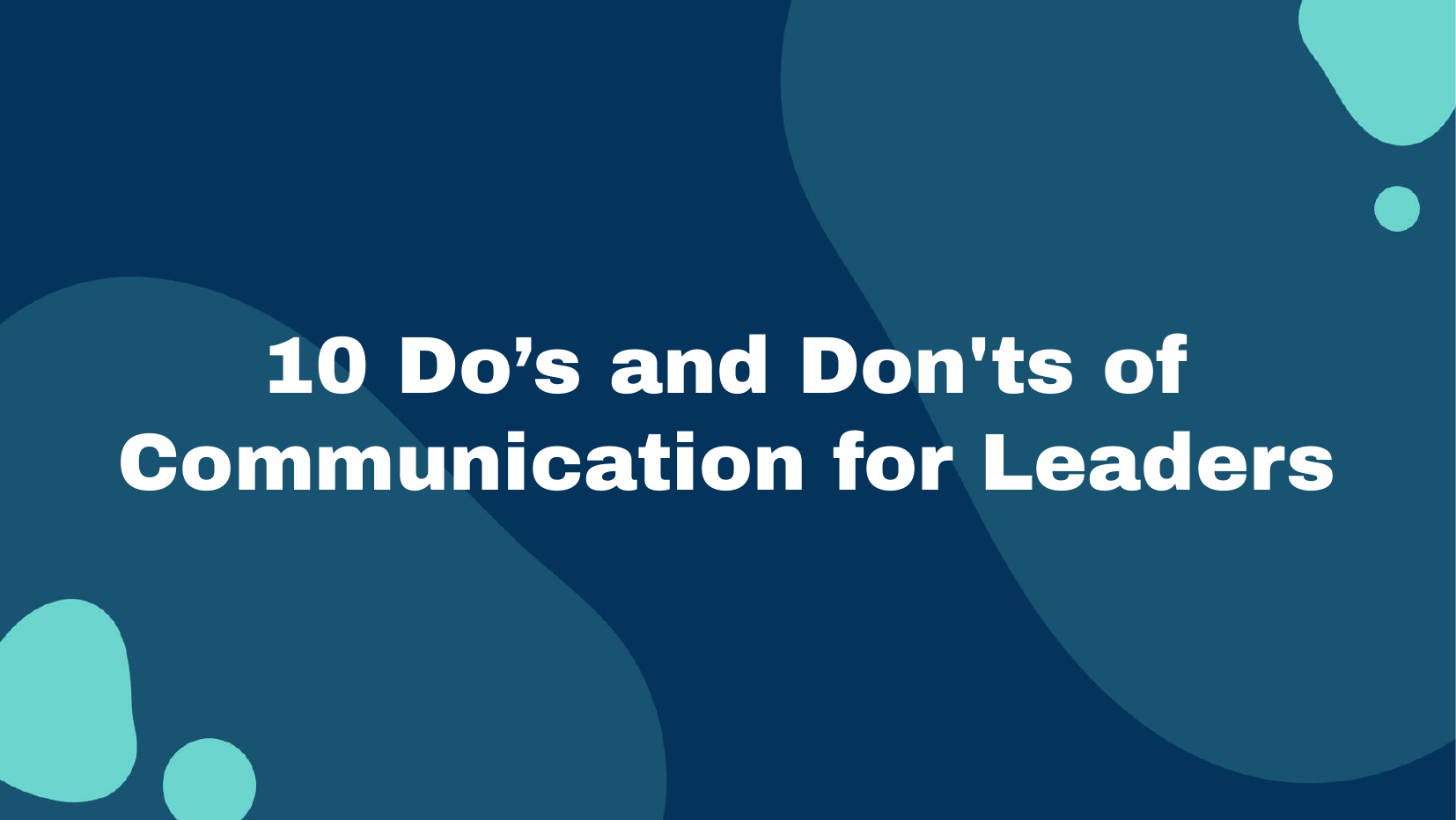

# 10 Do’s and Don'ts of Communication for Leaders